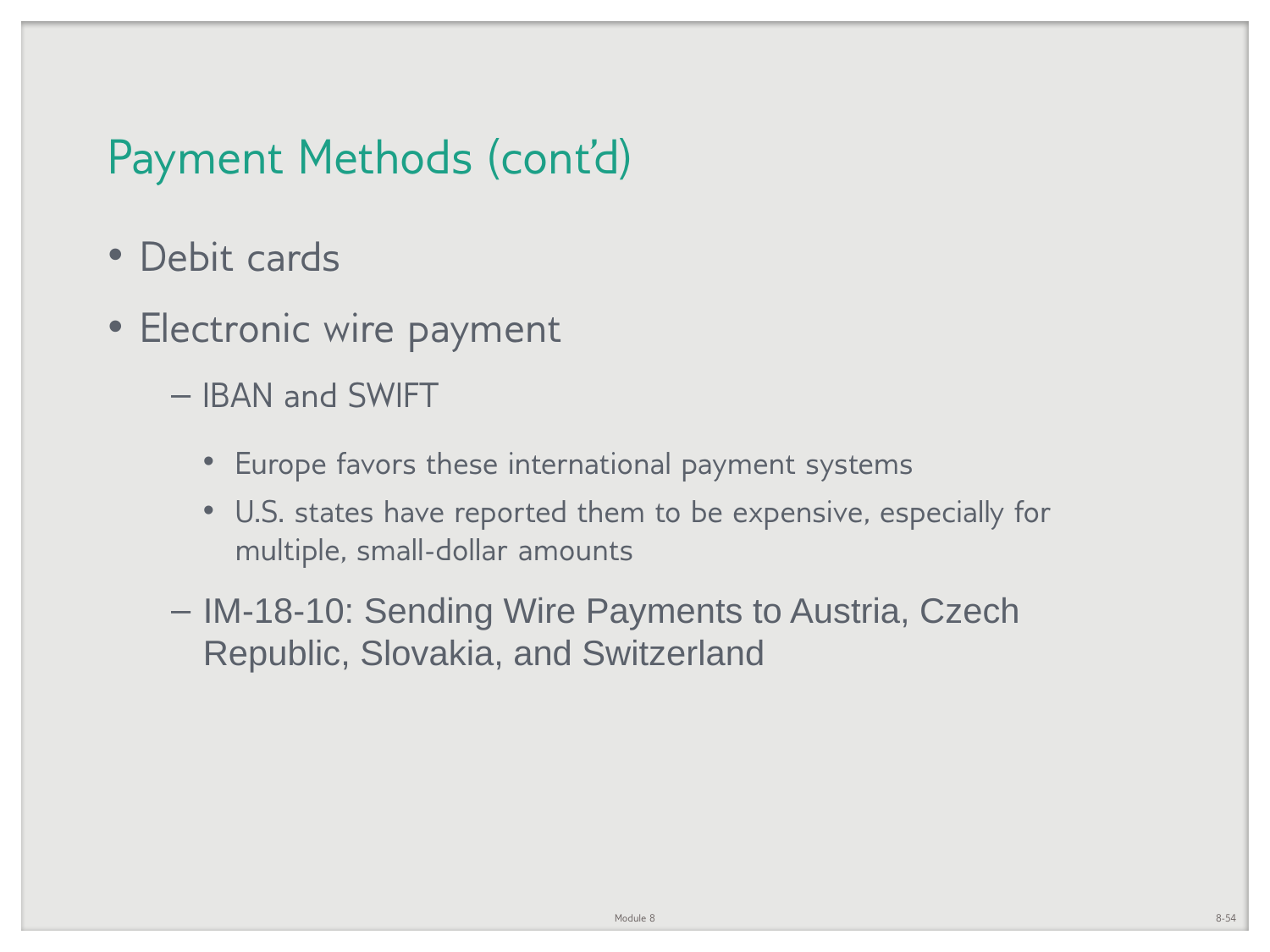

# Payment Methods (cont’d)
Debit cards
Electronic wire payment
IBAN and SWIFT
Europe favors these international payment systems
U.S. states have reported them to be expensive, especially for multiple, small-dollar amounts
IM-18-10: Sending Wire Payments to Austria, Czech Republic, Slovakia, and Switzerland

Module 8
8-54